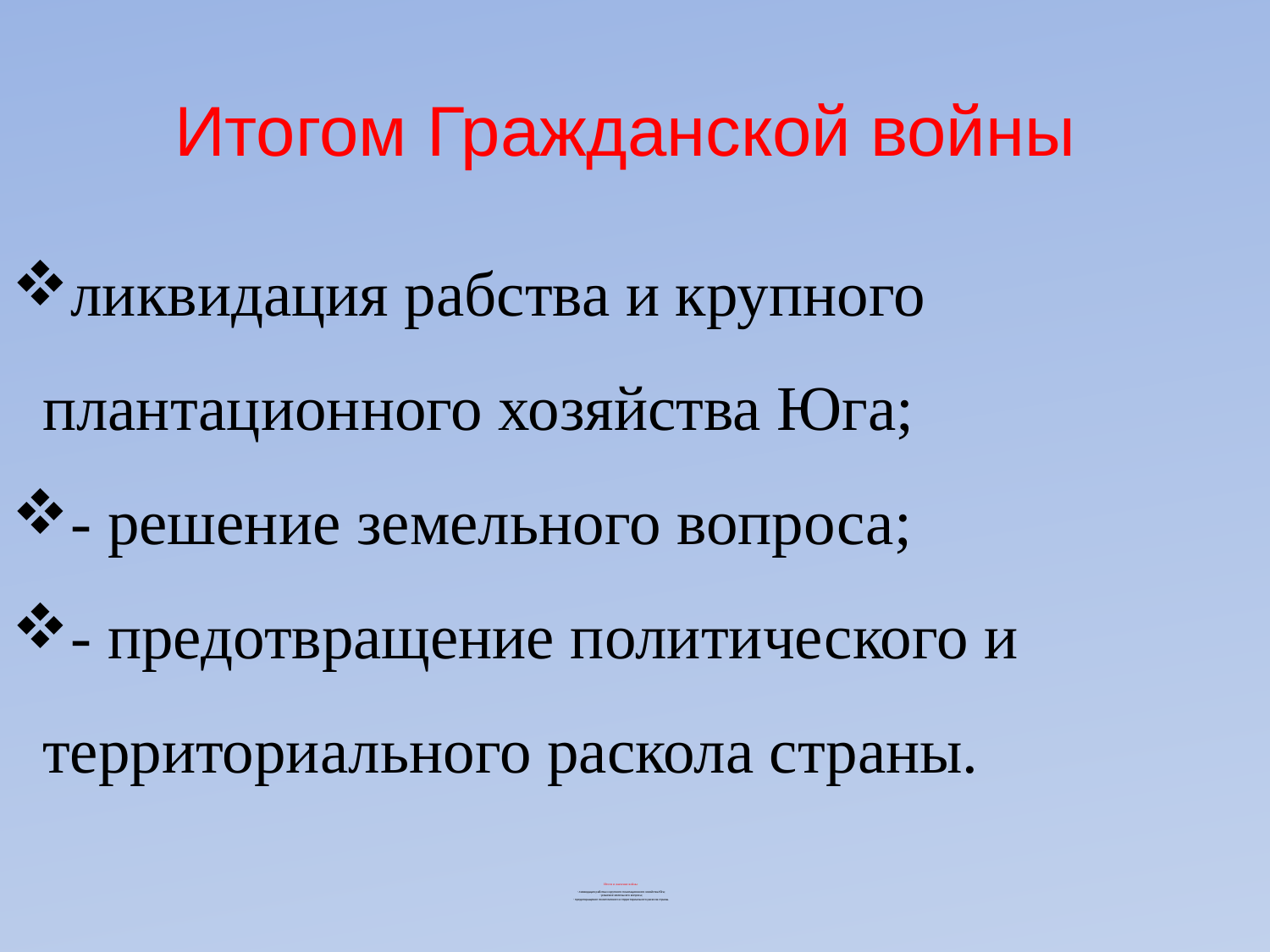

Итогом Гражданской войны
ликвидация рабства и крупного   плантационного хозяйства Юга;
- решение земельного вопроса;
- предотвращение политического и территориального раскола страны.

# Итоги и значение войны: - ликвидация рабства и крупного плантационного хозяйства Юга; - решение земельного вопроса; - предотвращение политического и территориального раскола страны.